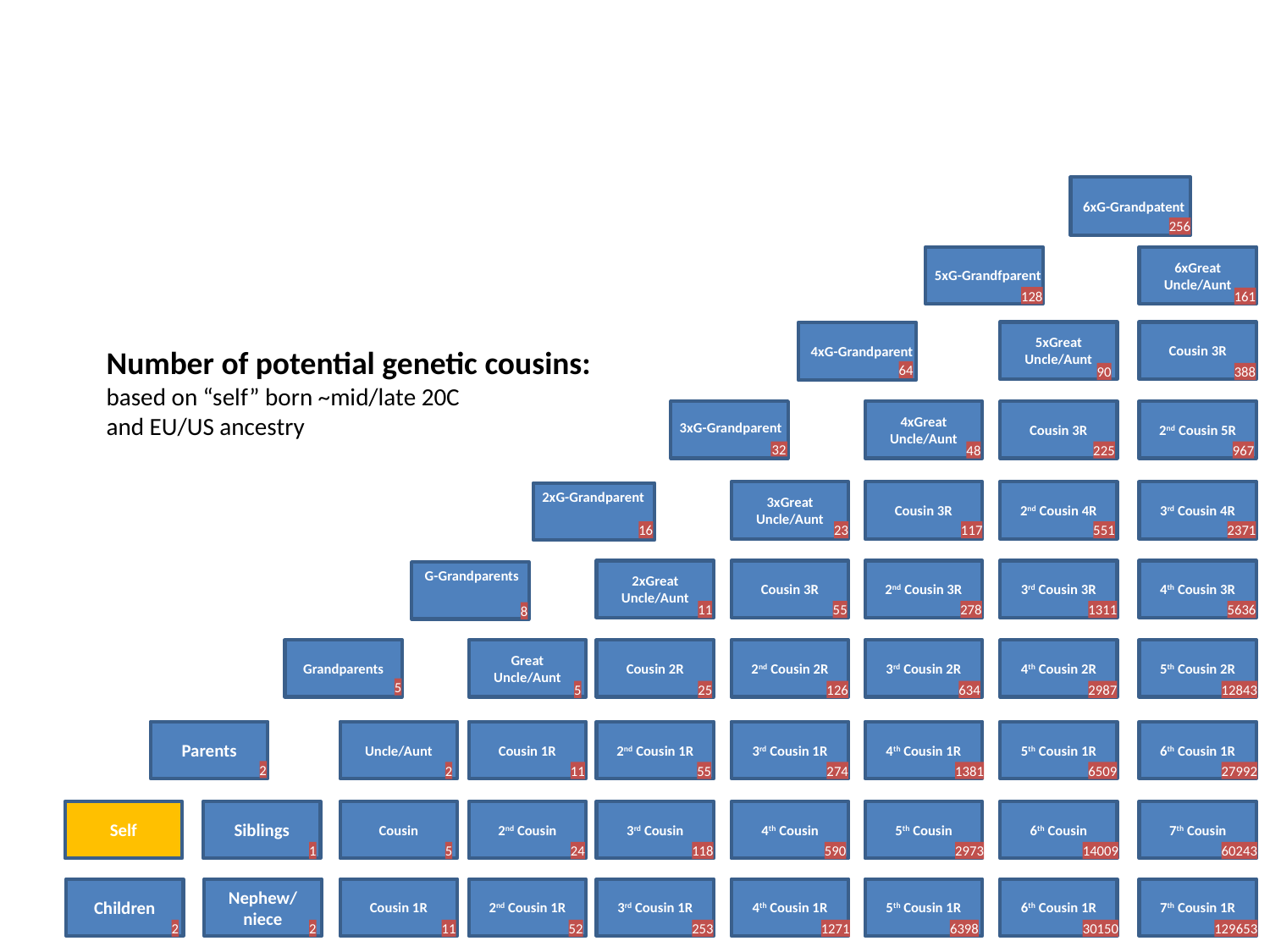

6xG-Grandpatent
256

6xGreat Uncle/Aunt
5xG-Grandfparent
128
161
5xGreat Uncle/Aunt
Cousin 3R
4xG-Grandparent

Number of potential genetic cousins:
based on “self” born ~mid/late 20C
and EU/US ancestry
64
90
388

4xGreat Uncle/Aunt
Cousin 3R
2nd Cousin 5R
3xG-Grandparent
48
225
967
32
2xG-Grandparent
3xGreat Uncle/Aunt
Cousin 3R
2nd Cousin 4R
3rd Cousin 4R

16
23
117
551
2371
G-Grandparents
2xGreat Uncle/Aunt
Cousin 3R
2nd Cousin 3R
3rd Cousin 3R
4th Cousin 3R

11
55
278
1311
5636
8
Grandparents
Great Uncle/Aunt
Cousin 2R
2nd Cousin 2R
3rd Cousin 2R
4th Cousin 2R
5th Cousin 2R
5
5
25
126
634
2987
12843
Parents
Uncle/Aunt
Cousin 1R
2nd Cousin 1R
3rd Cousin 1R
4th Cousin 1R
5th Cousin 1R
6th Cousin 1R
2
2
11
55
274
1381
6509
27992
Self
Siblings
Cousin
2nd Cousin
3rd Cousin
4th Cousin
5th Cousin
6th Cousin
7th Cousin
1
5
24
118
590
2973
14009
60243
Children
Nephew/ niece
Cousin 1R
2nd Cousin 1R
3rd Cousin 1R
4th Cousin 1R
5th Cousin 1R
6th Cousin 1R
7th Cousin 1R
2
2
11
52
253
1271
6398
30150
129653